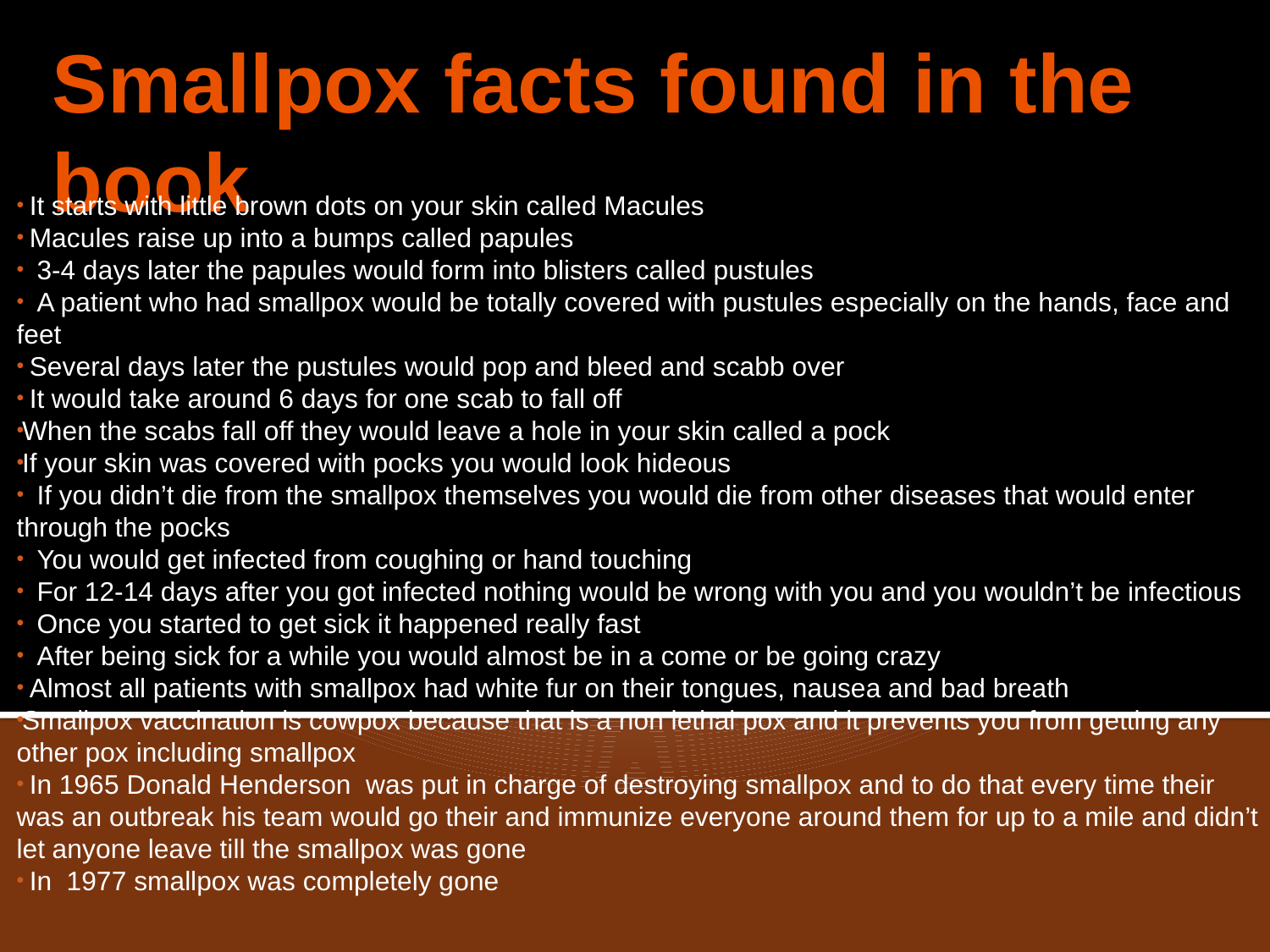

# Smallpox facts found in the book
 It starts with little brown dots on your skin called Macules
 Macules raise up into a bumps called papules
  3-4 days later the papules would form into blisters called pustules
  A patient who had smallpox would be totally covered with pustules especially on the hands, face and  feet
 Several days later the pustules would pop and bleed and scabb over
 It would take around 6 days for one scab to fall off
When the scabs fall off they would leave a hole in your skin called a pock
If your skin was covered with pocks you would look hideous
  If you didn’t die from the smallpox themselves you would die from other diseases that would enter through the pocks
  You would get infected from coughing or hand touching
  For 12-14 days after you got infected nothing would be wrong with you and you wouldn’t be infectious
  Once you started to get sick it happened really fast
  After being sick for a while you would almost be in a come or be going crazy
 Almost all patients with smallpox had white fur on their tongues, nausea and bad breath
Smallpox vaccination is cowpox because that is a non lethal pox and it prevents you from getting any other pox including smallpox
 In 1965 Donald Henderson  was put in charge of destroying smallpox and to do that every time their was an outbreak his team would go their and immunize everyone around them for up to a mile and didn’t let anyone leave till the smallpox was gone
 In  1977 smallpox was completely gone